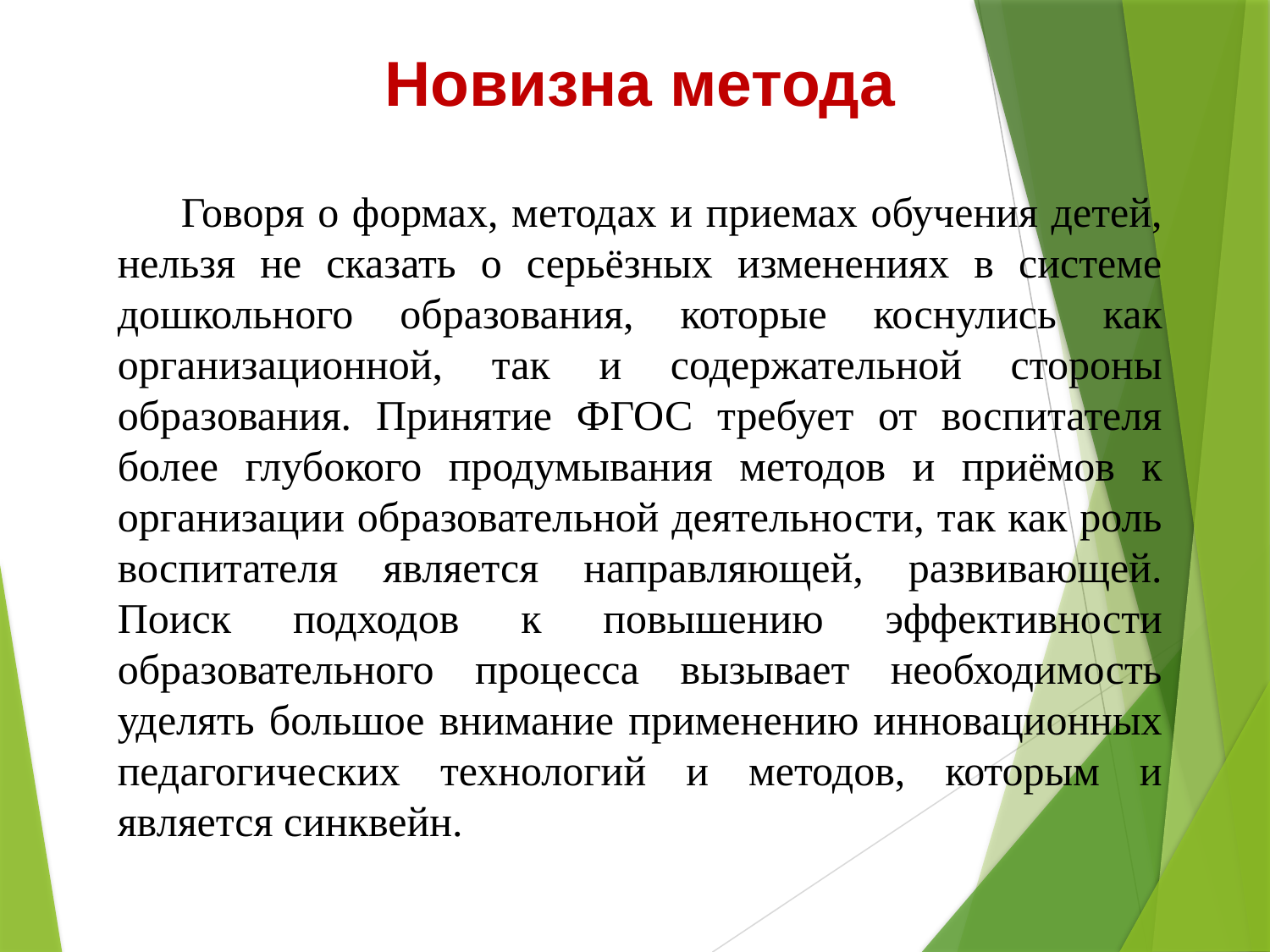

Новизна метода
 Говоря о формах, методах и приемах обучения детей, нельзя не сказать о серьёзных изменениях в системе дошкольного образования, которые коснулись как организационной, так и содержательной стороны образования. Принятие ФГОС требует от воспитателя более глубокого продумывания методов и приёмов к организации образовательной деятельности, так как роль воспитателя является направляющей, развивающей. Поиск подходов к повышению эффективности образовательного процесса вызывает необходимость уделять большое внимание применению инновационных педагогических технологий и методов, которым и является синквейн.